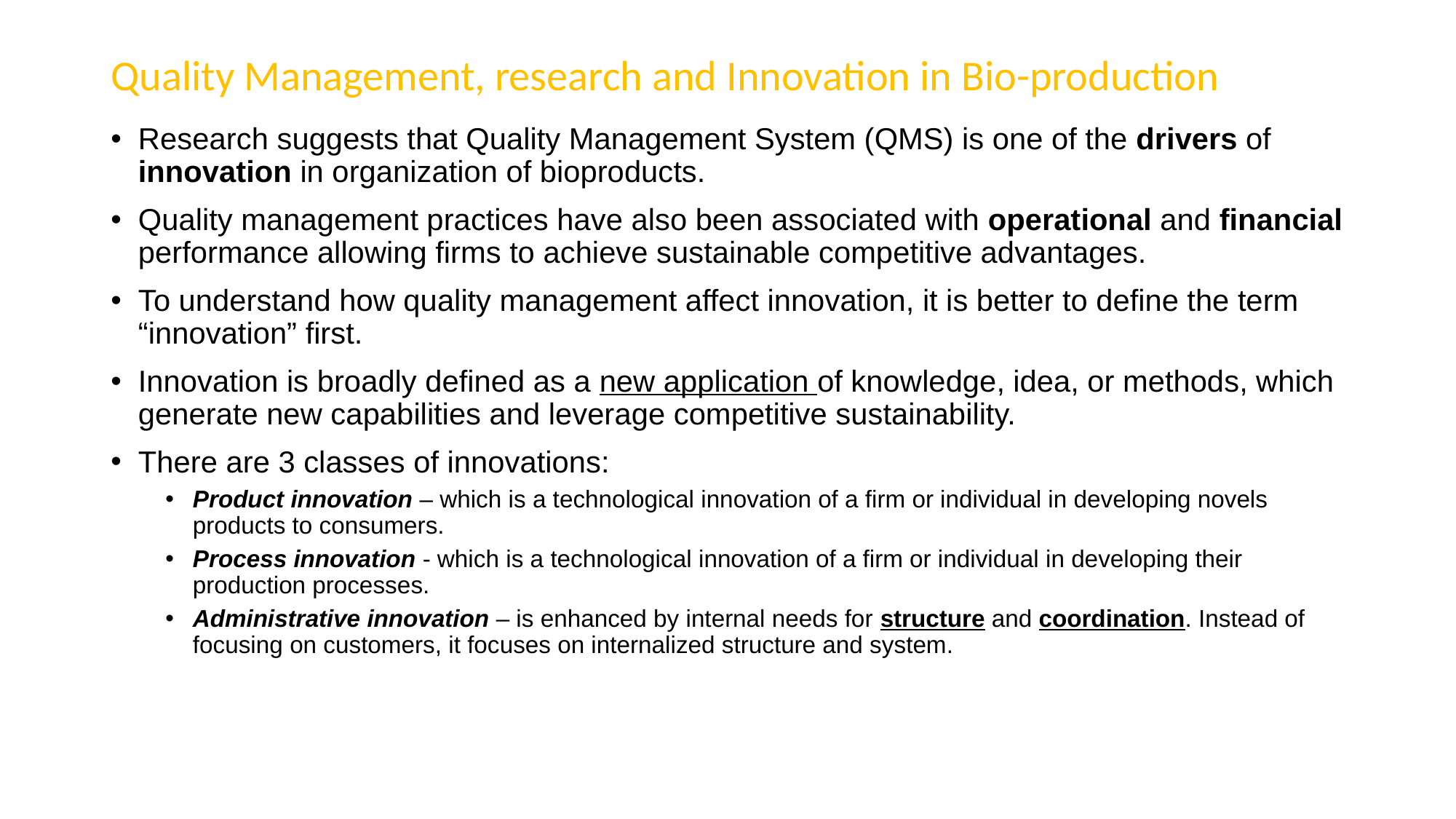

# Quality Management, research and Innovation in Bio-production
Research suggests that Quality Management System (QMS) is one of the drivers of innovation in organization of bioproducts.
Quality management practices have also been associated with operational and financial performance allowing firms to achieve sustainable competitive advantages.
To understand how quality management affect innovation, it is better to define the term “innovation” first.
Innovation is broadly defined as a new application of knowledge, idea, or methods, which generate new capabilities and leverage competitive sustainability.
There are 3 classes of innovations:
Product innovation – which is a technological innovation of a firm or individual in developing novels products to consumers.
Process innovation - which is a technological innovation of a firm or individual in developing their production processes.
Administrative innovation – is enhanced by internal needs for structure and coordination. Instead of focusing on customers, it focuses on internalized structure and system.